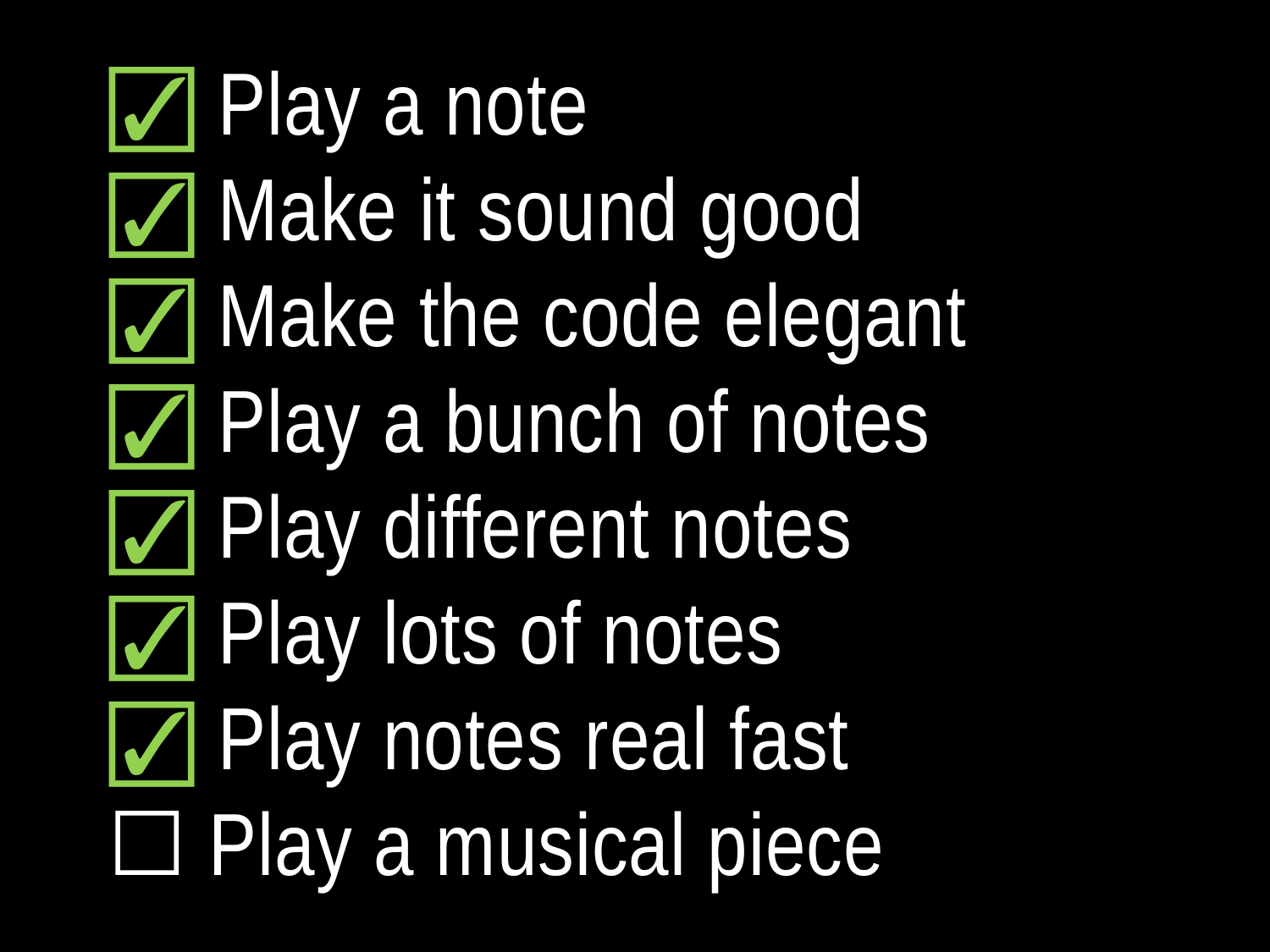

# ☑ Play a note
☑ Make it sound good
☑ Make the code elegant
☑ Play a bunch of notes
☑ Play different notes
☑ Play lots of notes
☑ Play notes real fast
☐ Play a musical piece